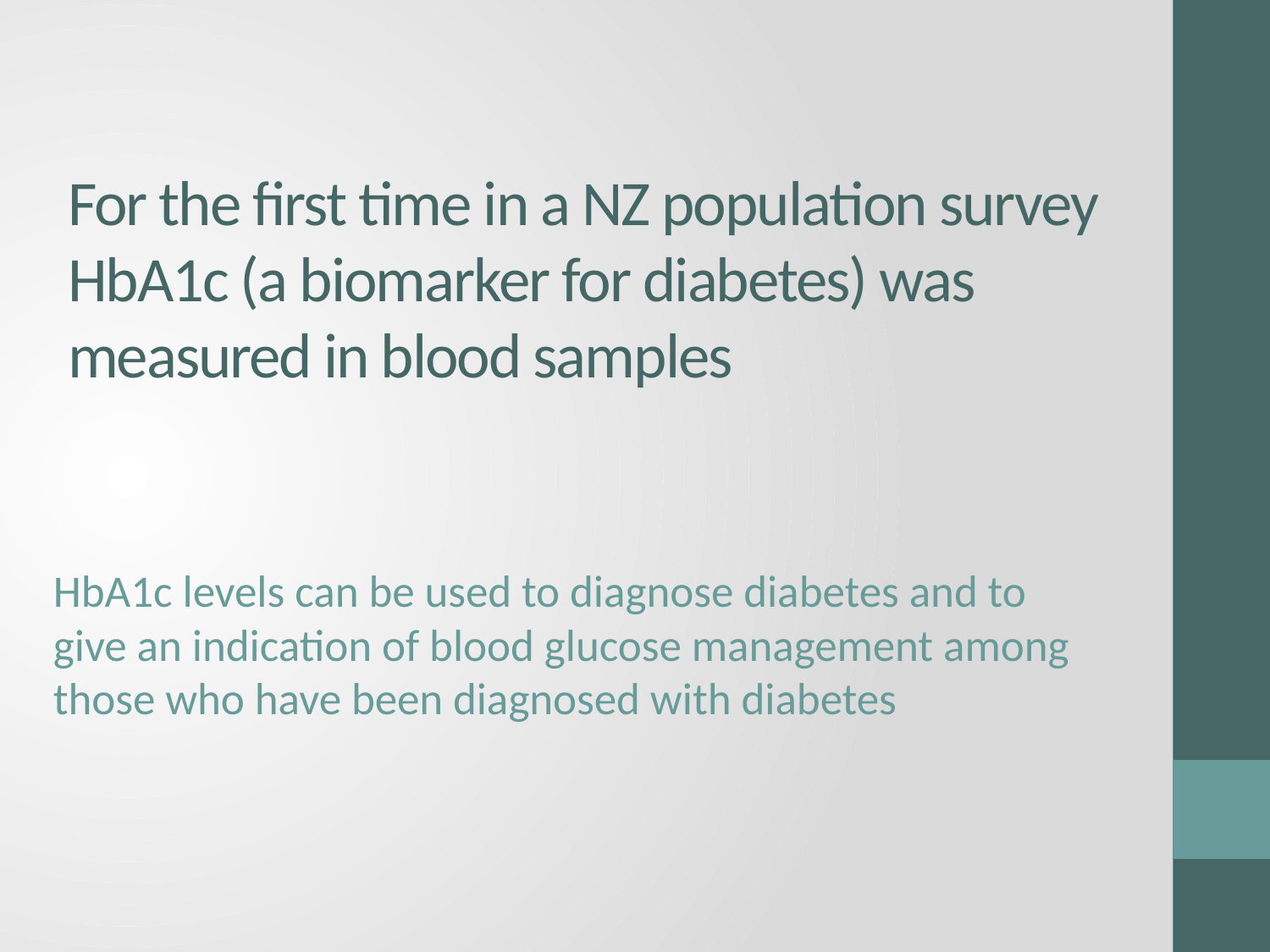

# For the first time in a NZ population survey HbA1c (a biomarker for diabetes) was measured in blood samples
HbA1c levels can be used to diagnose diabetes and to give an indication of blood glucose management among those who have been diagnosed with diabetes